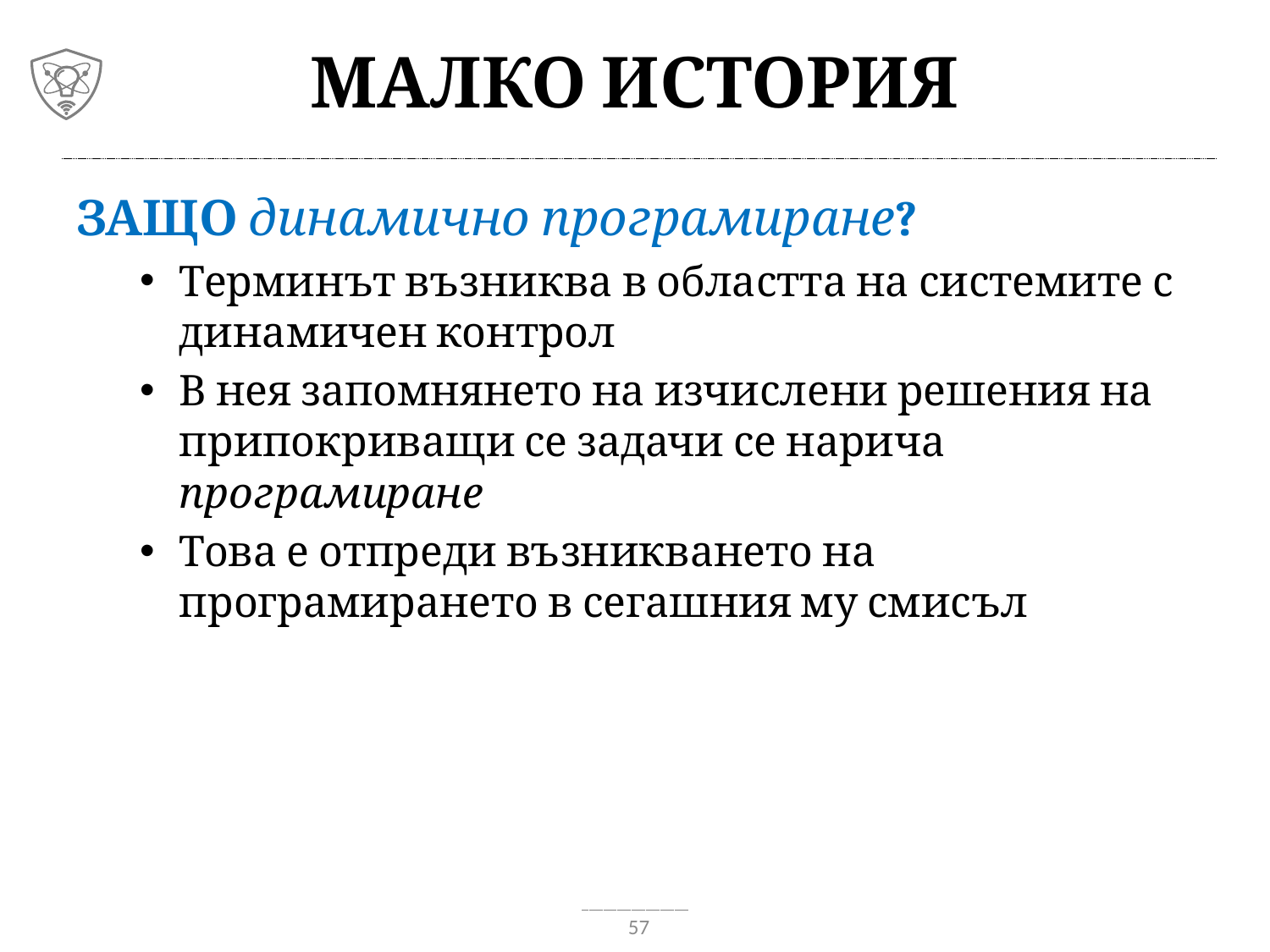

# Малко история
Защо динамично програмиране?
Терминът възниква в областта на системите с динамичен контрол
В нея запомнянето на изчислени решения на припокриващи се задачи се нарича програмиране
Това е отпреди възникването на програмирането в сегашния му смисъл
57